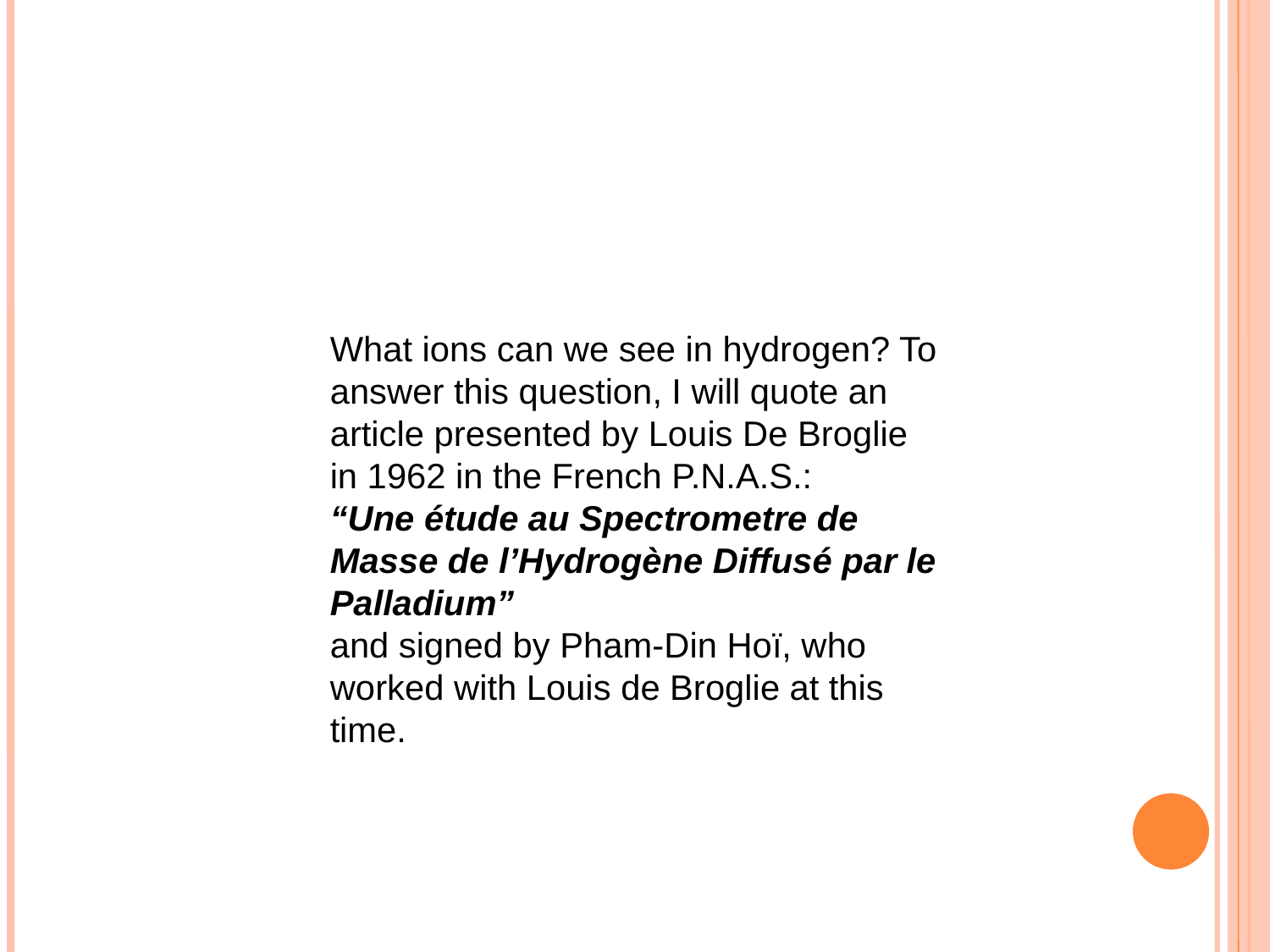

What ions can we see in hydrogen? To answer this question, I will quote an article presented by Louis De Broglie in 1962 in the French P.N.A.S.:
“Une étude au Spectrometre de Masse de l’Hydrogène Diffusé par le Palladium”
and signed by Pham-Din Hoï, who worked with Louis de Broglie at this time.